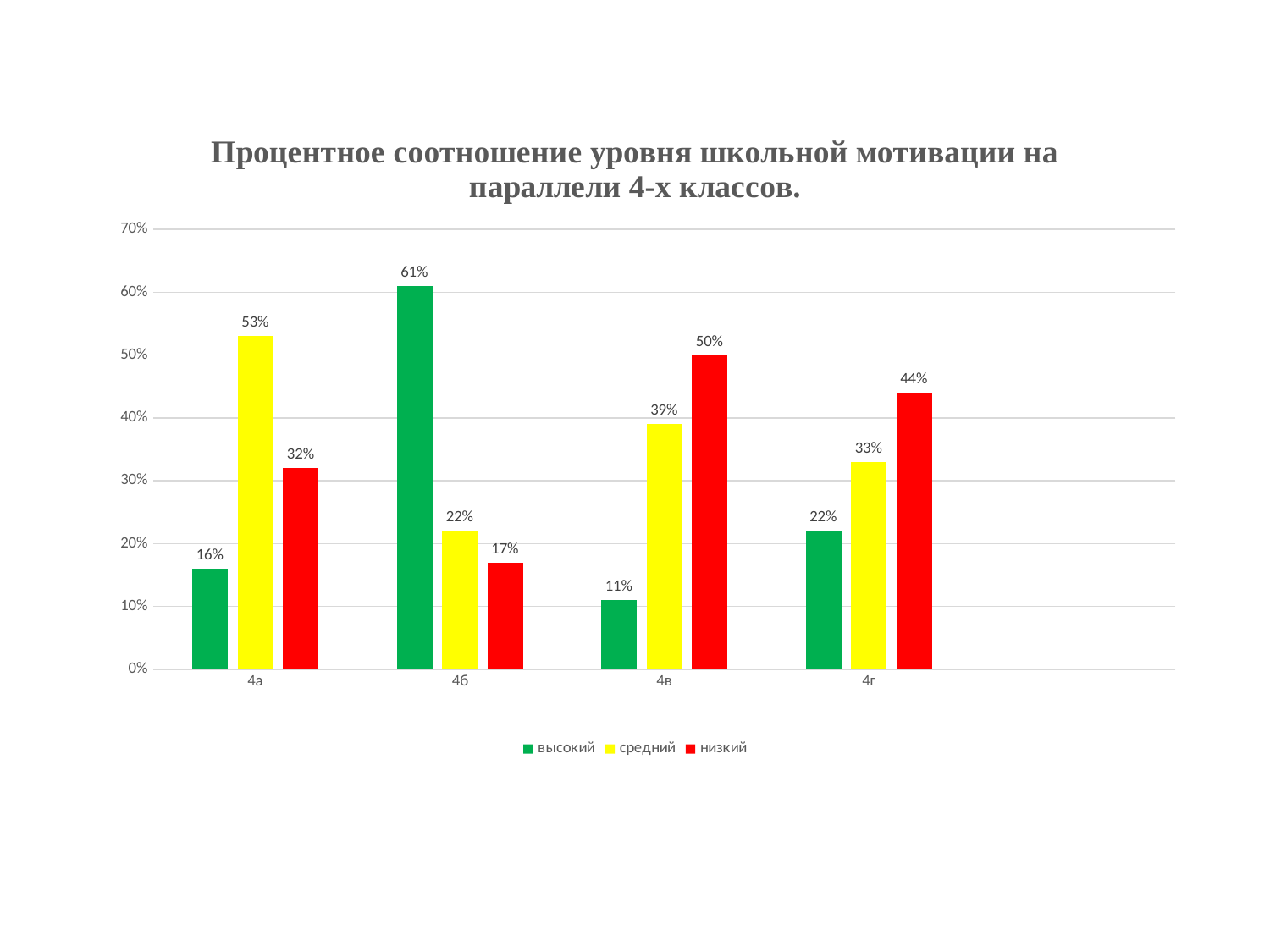

### Chart: Процентное соотношение уровня школьной мотивации на параллели 4-х классов.

| Category | высокий | средний | низкий |
|---|---|---|---|
| 4а | 0.16 | 0.53 | 0.32 |
| 4б | 0.61 | 0.22 | 0.17 |
| 4в | 0.11 | 0.39 | 0.5 |
| 4г | 0.22 | 0.33 | 0.44 |